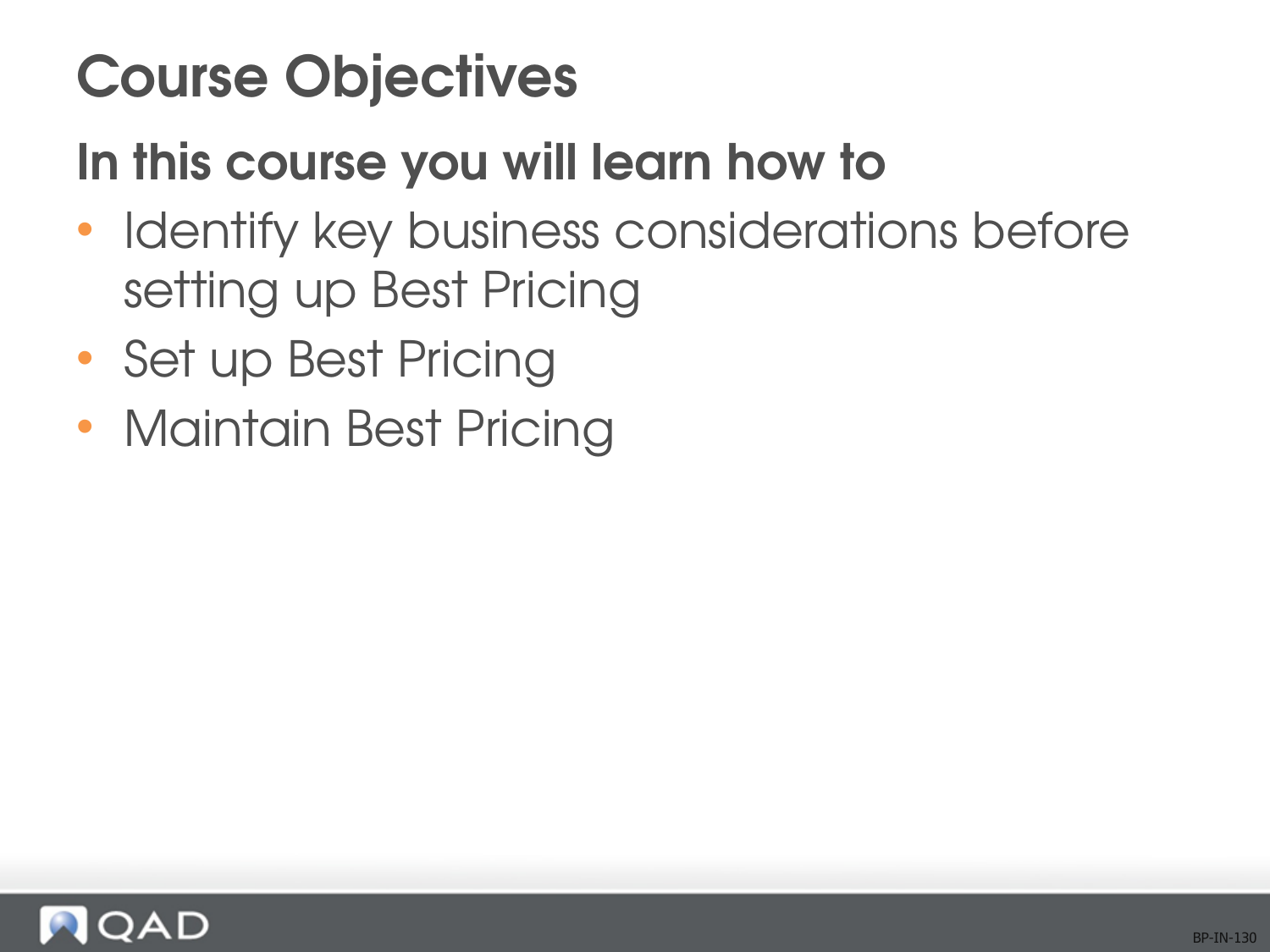

# Course Objectives
In this course you will learn how to
Identify key business considerations before setting up Best Pricing
Set up Best Pricing
Maintain Best Pricing
BP-IN-130